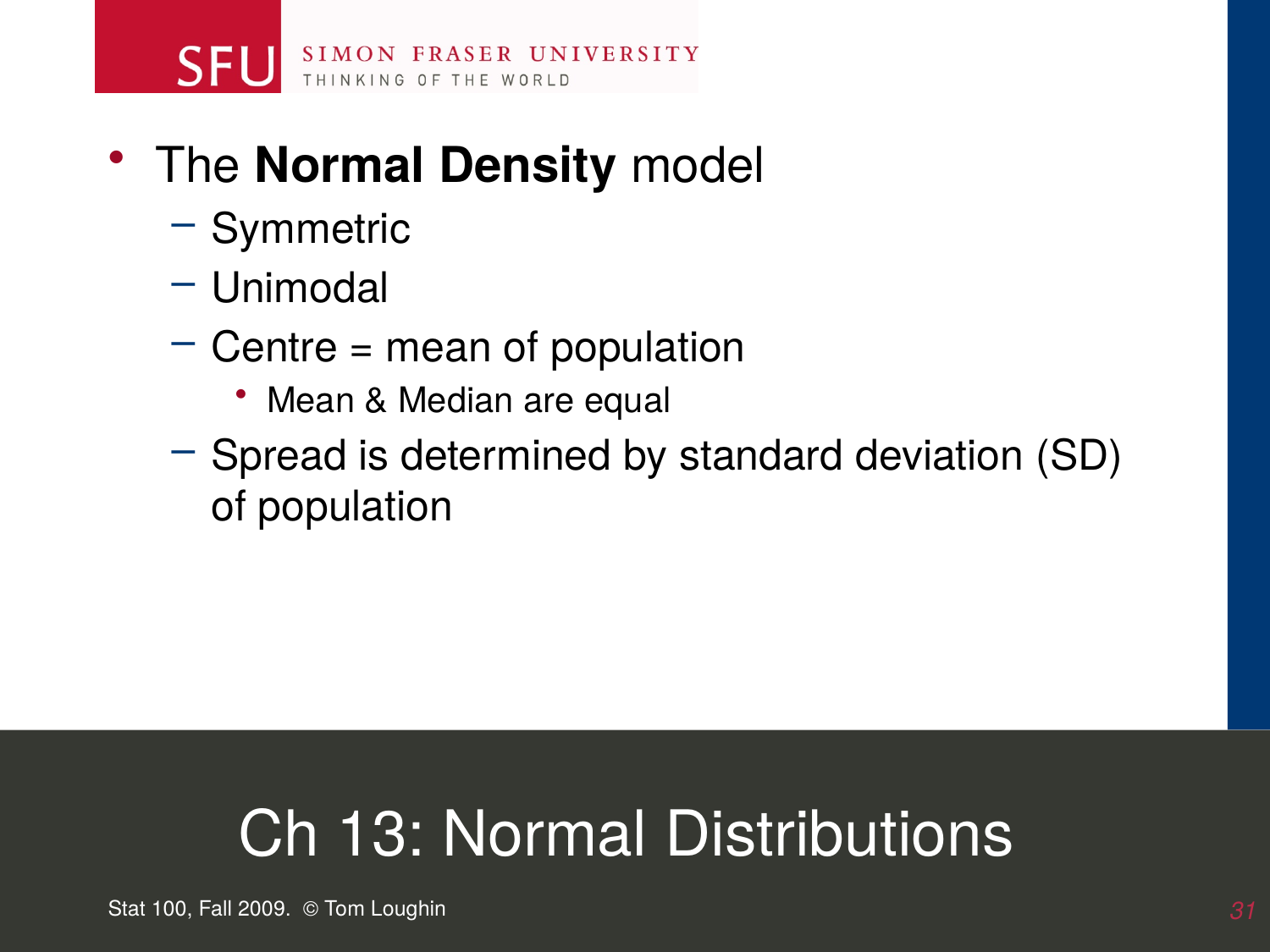

The Normal Density model
Symmetric
Unimodal
Centre = mean of population
Mean & Median are equal
Spread is determined by standard deviation (SD) of population

# Ch 13: Normal Distributions
Stat 100, Fall 2009.  © Tom Loughin
31